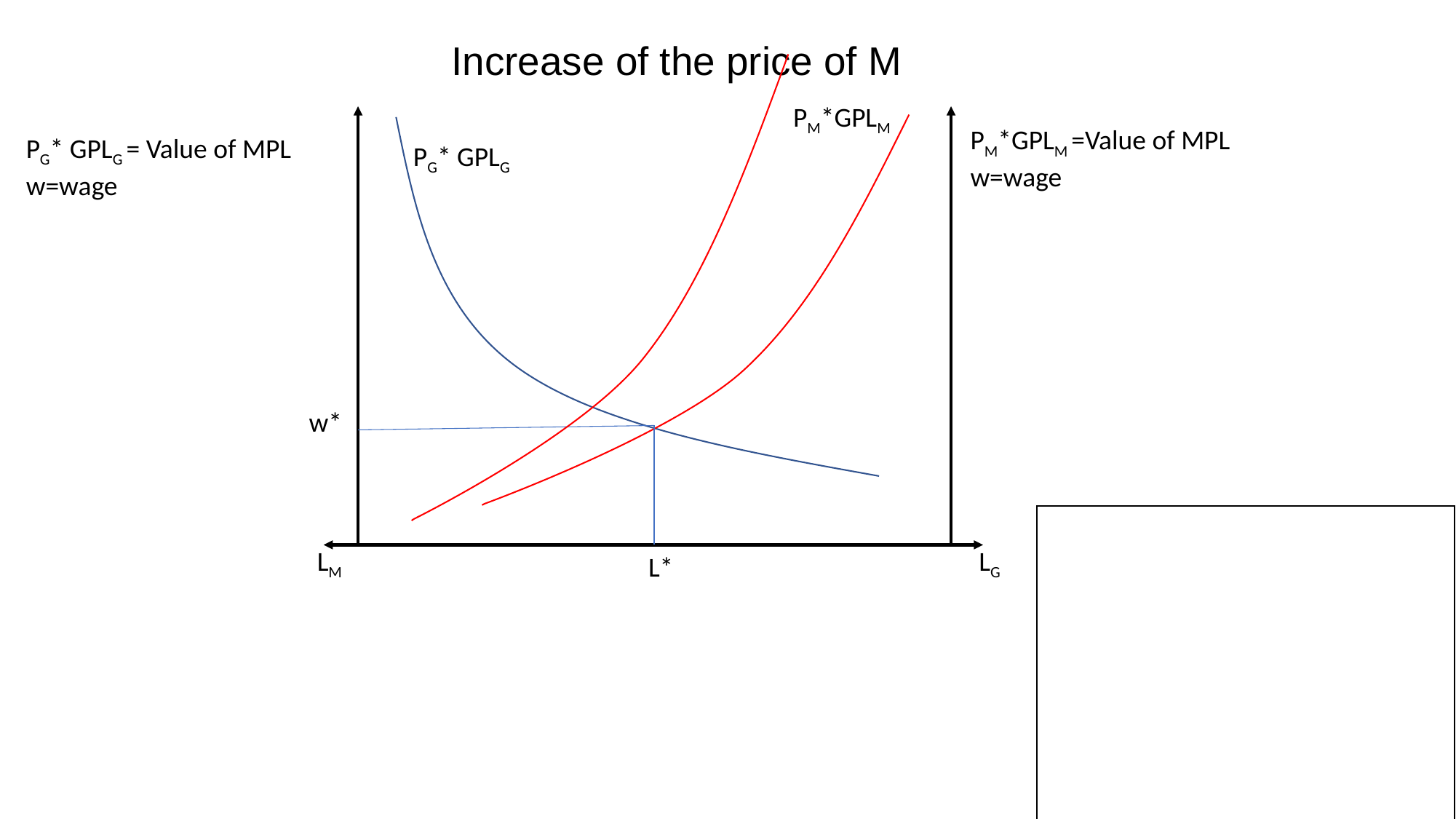

Increase of the price of M

PM*GPLM

PM*GPLM =Value of MPL
w=wage
PG* GPLG = Value of MPL
w=wage
PG* GPLG
w*

LM
LG
L*